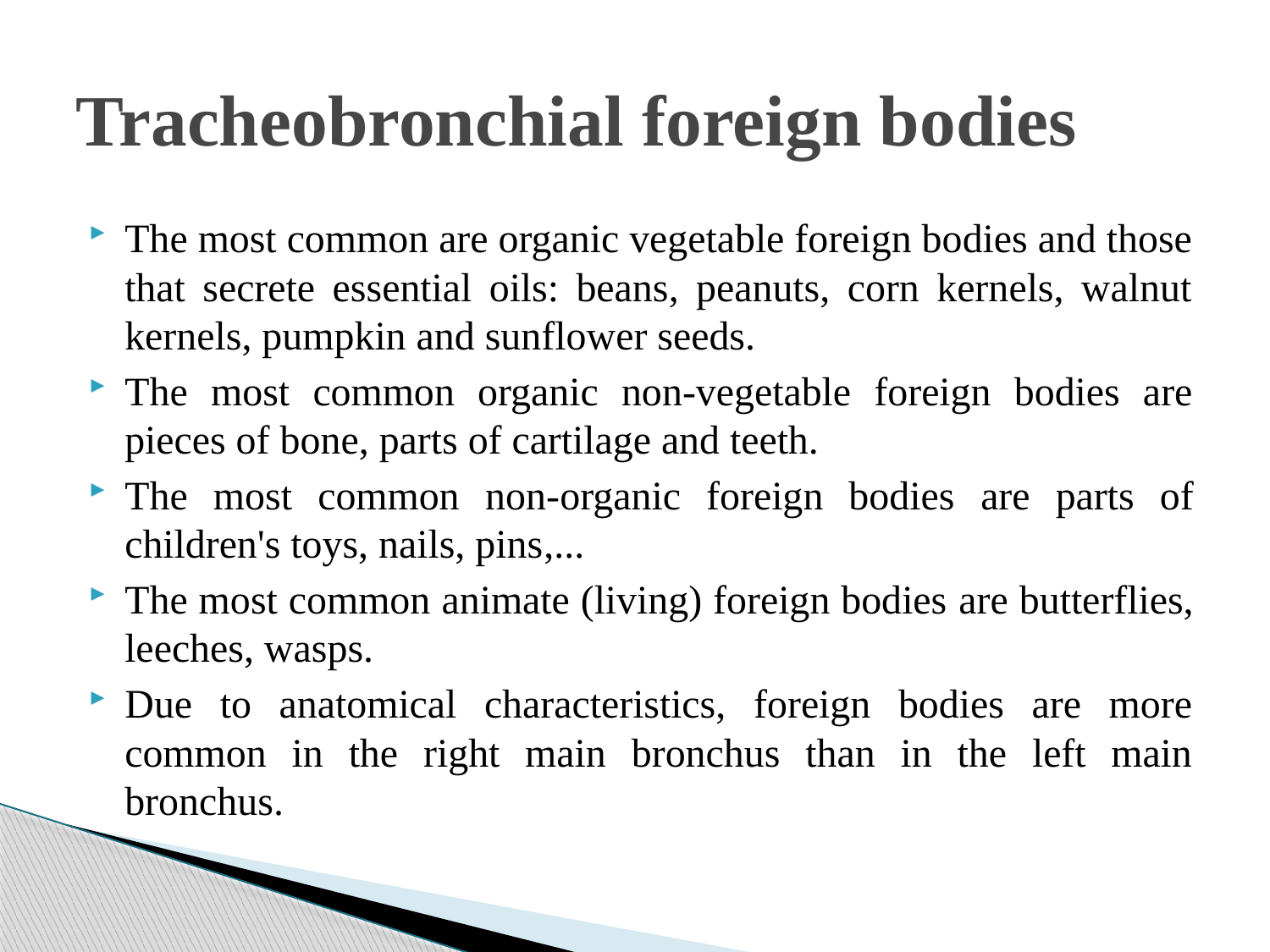

# Tracheobronchial foreign bodies
The most common are organic vegetable foreign bodies and those that secrete essential oils: beans, peanuts, corn kernels, walnut kernels, pumpkin and sunflower seeds.
The most common organic non-vegetable foreign bodies are pieces of bone, parts of cartilage and teeth.
The most common non-organic foreign bodies are parts of children's toys, nails, pins,...
The most common animate (living) foreign bodies are butterflies, leeches, wasps.
Due to anatomical characteristics, foreign bodies are more common in the right main bronchus than in the left main bronchus.